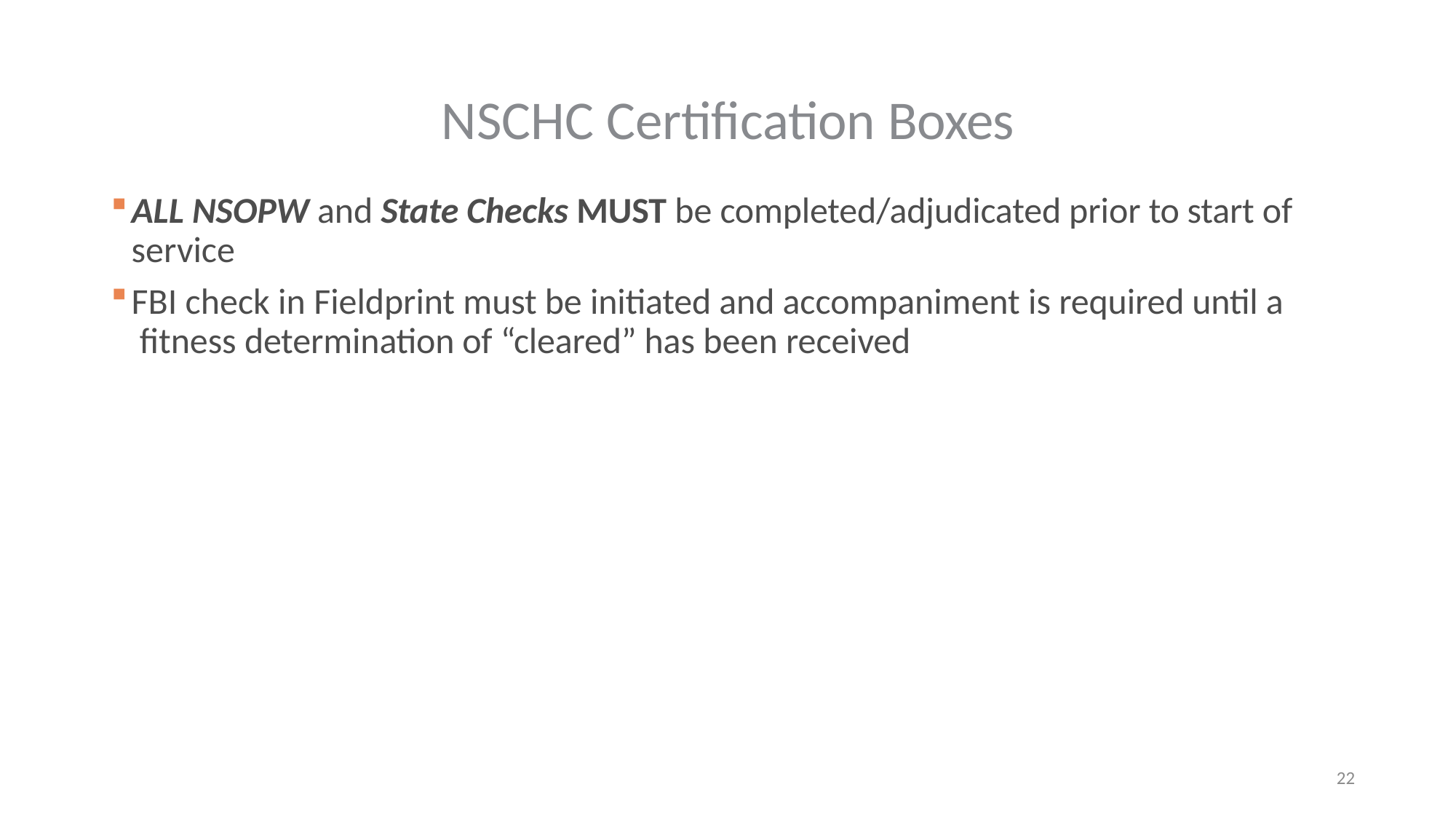

NSCHC Certification Boxes

ALL NSOPW and State Checks MUST be completed/adjudicated prior to start of service
FBI check in Fieldprint must be initiated and accompaniment is required until a  fitness determination of “cleared” has been received
22